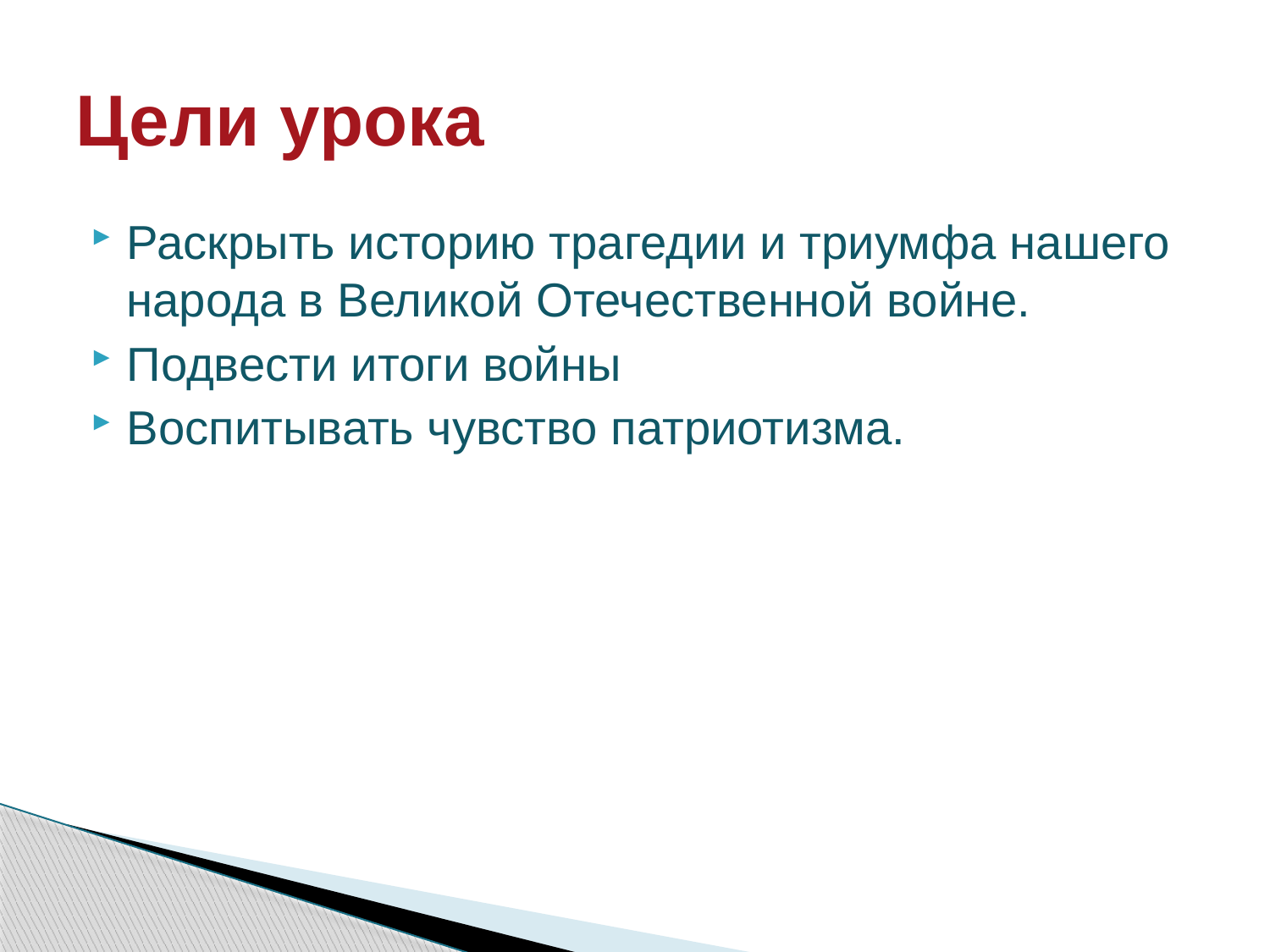

# Цели урока
Раскрыть историю трагедии и триумфа нашего народа в Великой Отечественной войне.
Подвести итоги войны
Воспитывать чувство патриотизма.